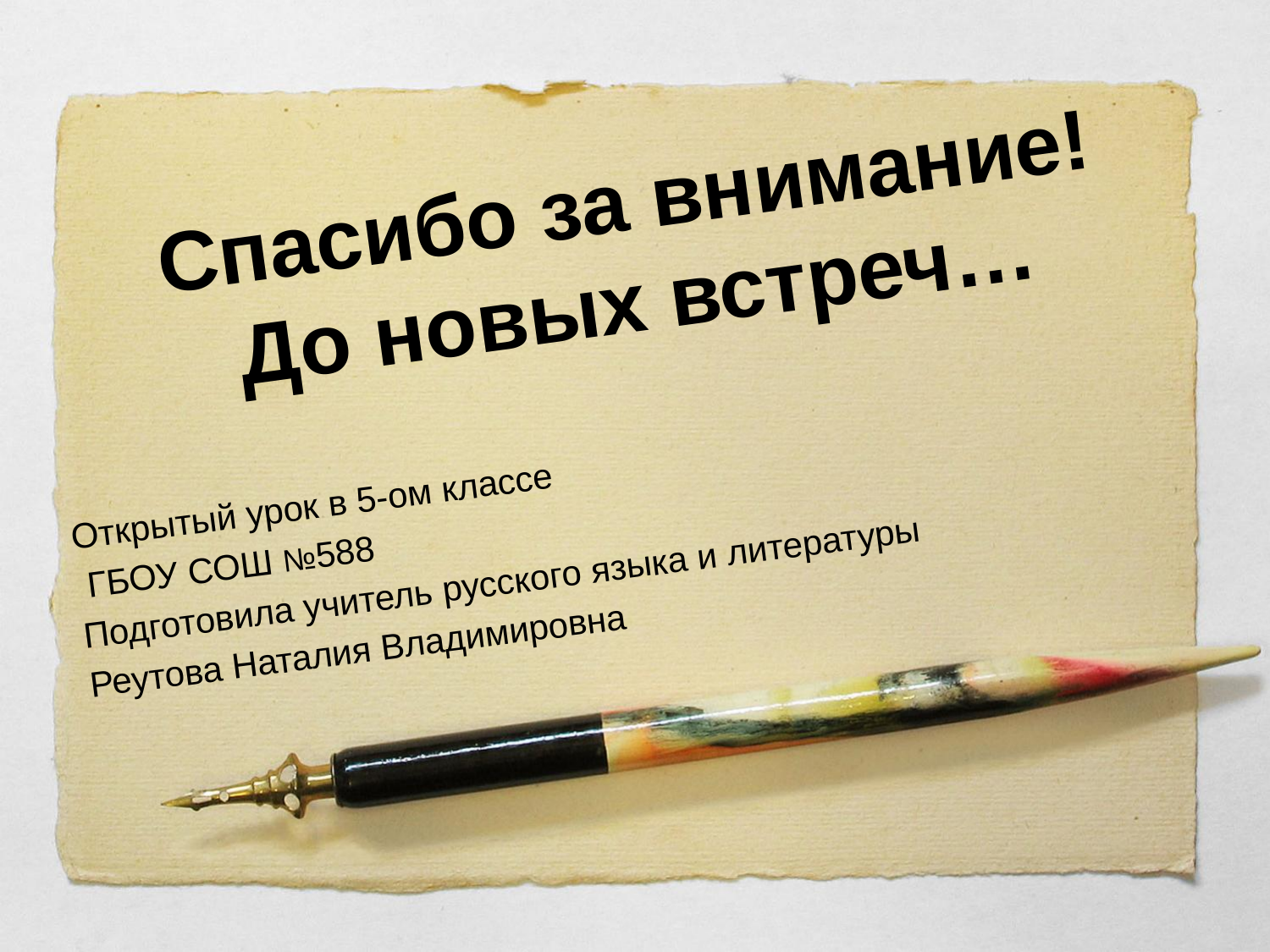

Спасибо за внимание!
До новых встреч…
Открытый урок в 5-ом классе
 ГБОУ СОШ №588
Подготовила учитель русского языка и литературы
Реутова Наталия Владимировна